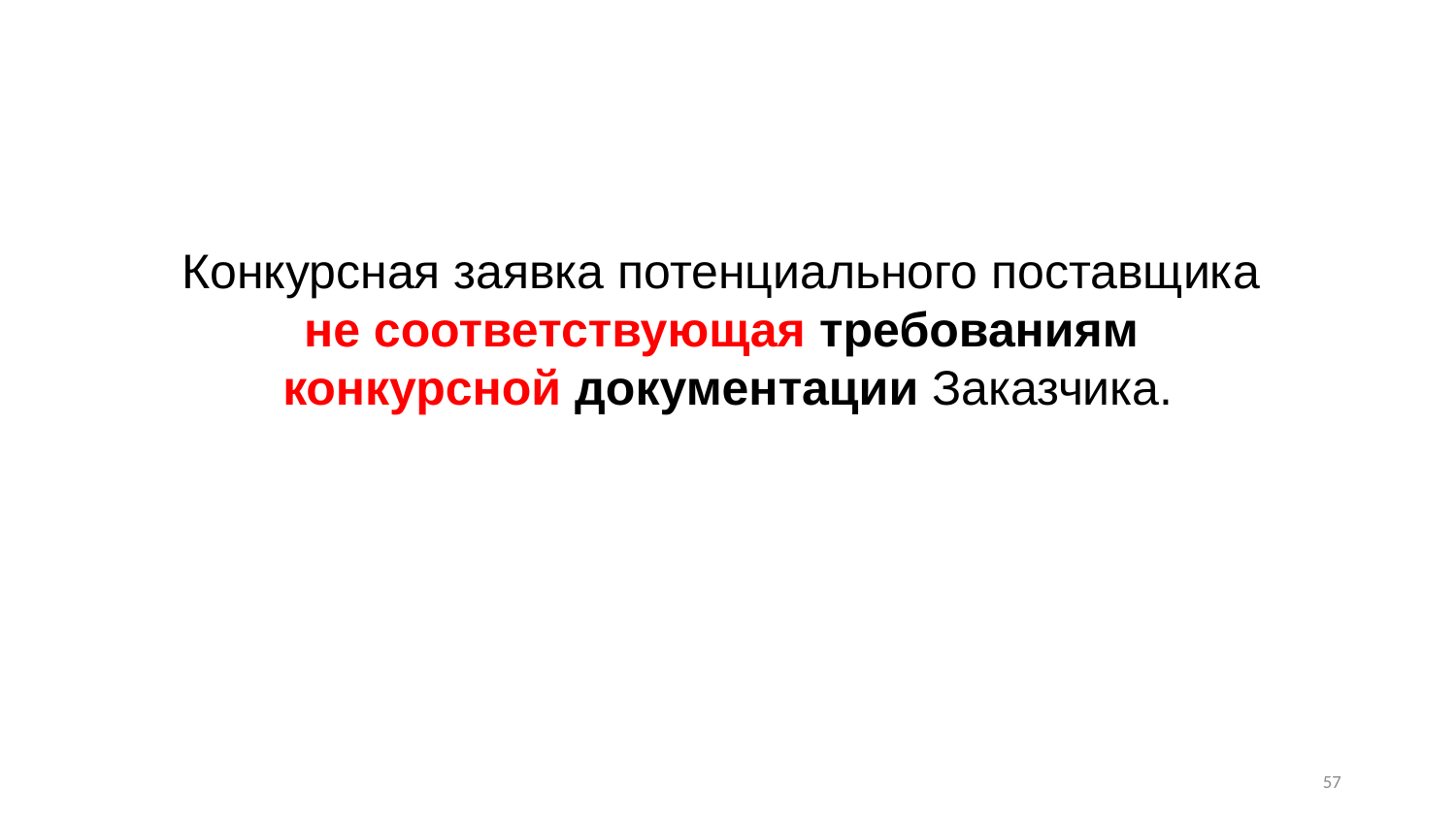

Конкурсная заявка потенциального поставщика
не соответствующая требованиям
конкурсной документации Заказчика.
57